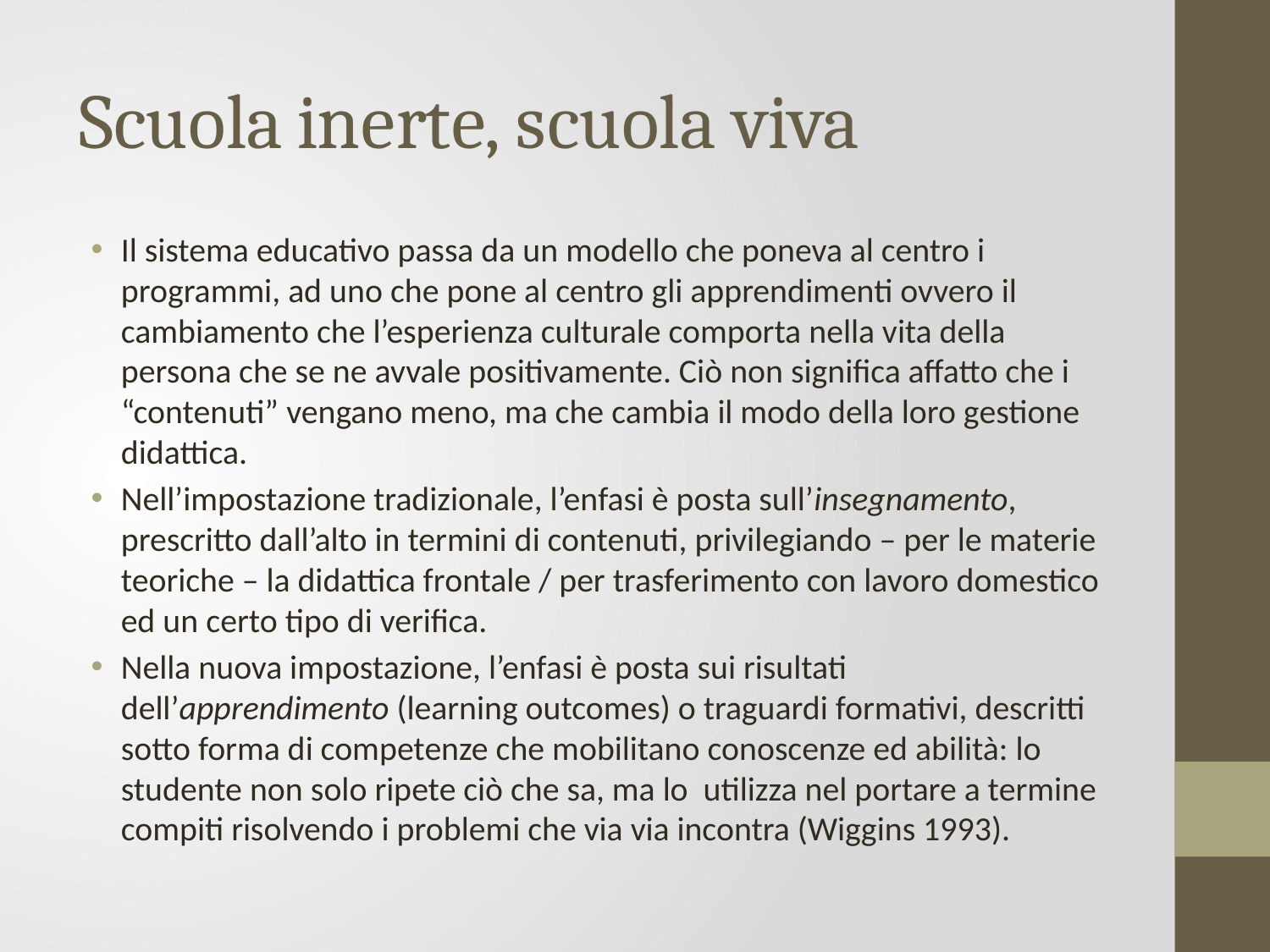

# Scuola inerte, scuola viva
Il sistema educativo passa da un modello che poneva al centro i programmi, ad uno che pone al centro gli apprendimenti ovvero il cambiamento che l’esperienza culturale comporta nella vita della persona che se ne avvale positivamente. Ciò non significa affatto che i “contenuti” vengano meno, ma che cambia il modo della loro gestione didattica.
Nell’impostazione tradizionale, l’enfasi è posta sull’insegnamento, prescritto dall’alto in termini di contenuti, privilegiando – per le materie teoriche – la didattica frontale / per trasferimento con lavoro domestico ed un certo tipo di verifica.
Nella nuova impostazione, l’enfasi è posta sui risultati dell’apprendimento (learning outcomes) o traguardi formativi, descritti sotto forma di competenze che mobilitano conoscenze ed abilità: lo studente non solo ripete ciò che sa, ma lo  utilizza nel portare a termine compiti risolvendo i problemi che via via incontra (Wiggins 1993).